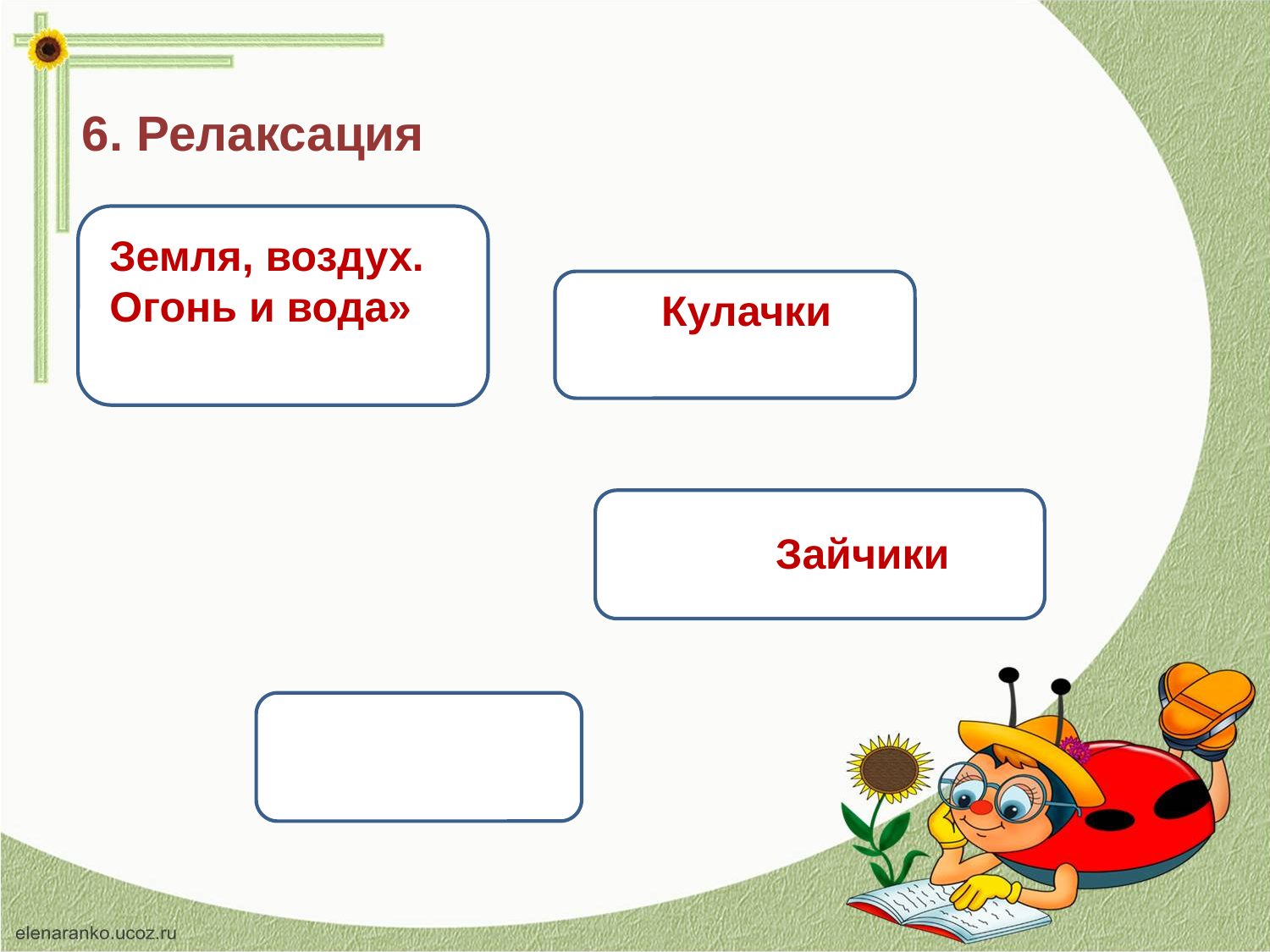

6. Релаксация
алерТворческая мастерскаяея
Земля, воздух. Огонь и вода»
ГКулачки
алерея
ГППоздорова
алерея
Зайчики
ГППоздорова
алерея